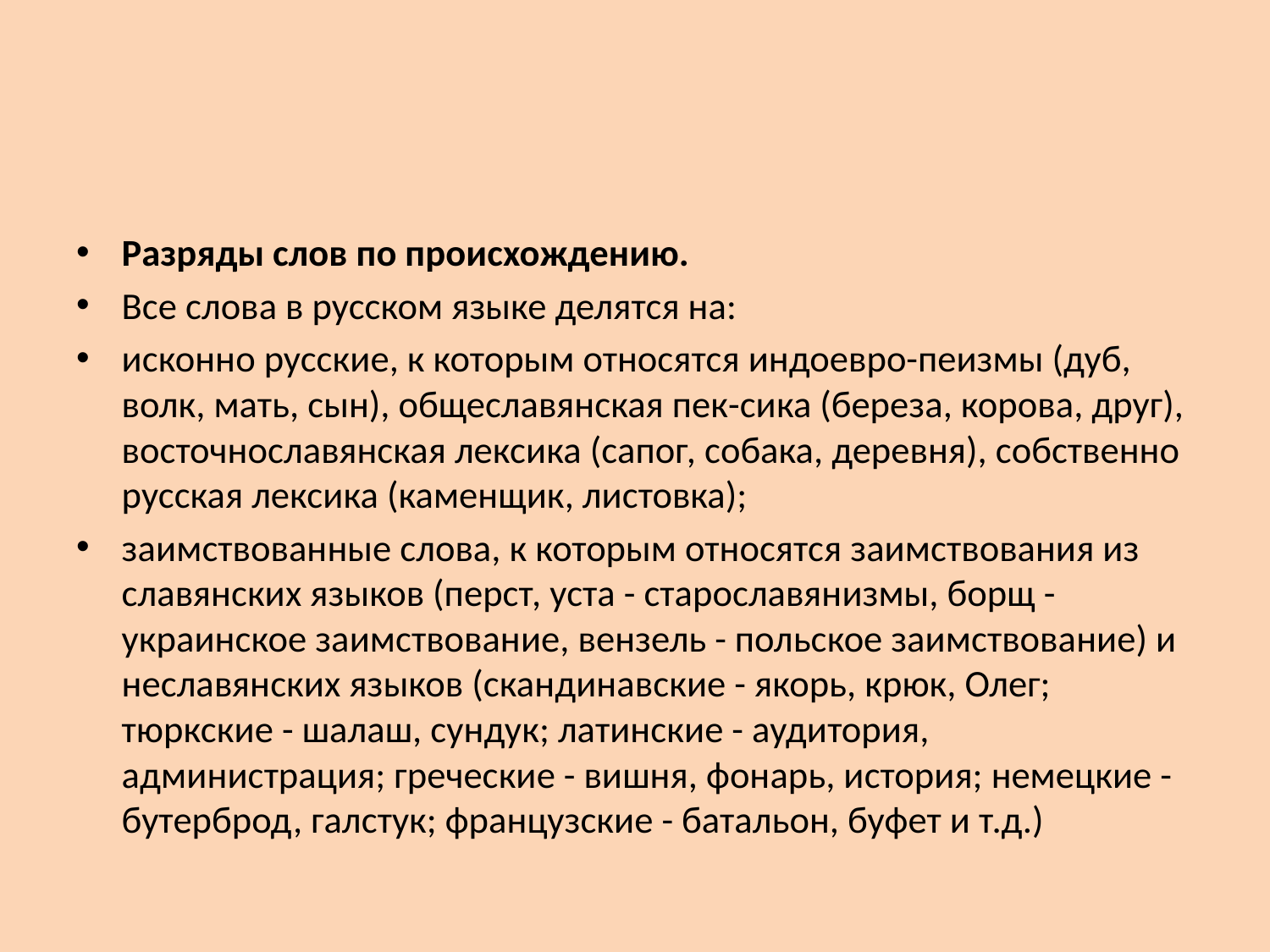

#
Разряды слов по происхождению.
Все слова в русском языке делятся на:
исконно русские, к которым относятся индоевро-пеизмы (дуб, волк, мать, сын), общеславянская пек-сика (береза, корова, друг), восточнославянская лексика (сапог, собака, деревня), собственно русская лексика (каменщик, листовка);
заимствованные слова, к которым относятся заимствования из славянских языков (перст, уста - старославянизмы, борщ - украинское заимствование, вензель - польское заимствование) и неславянских языков (скандинавские - якорь, крюк, Олег; тюркские - шалаш, сундук; латинские - аудитория, администрация; греческие - вишня, фонарь, история; немецкие - бутерброд, галстук; французские - батальон, буфет и т.д.)